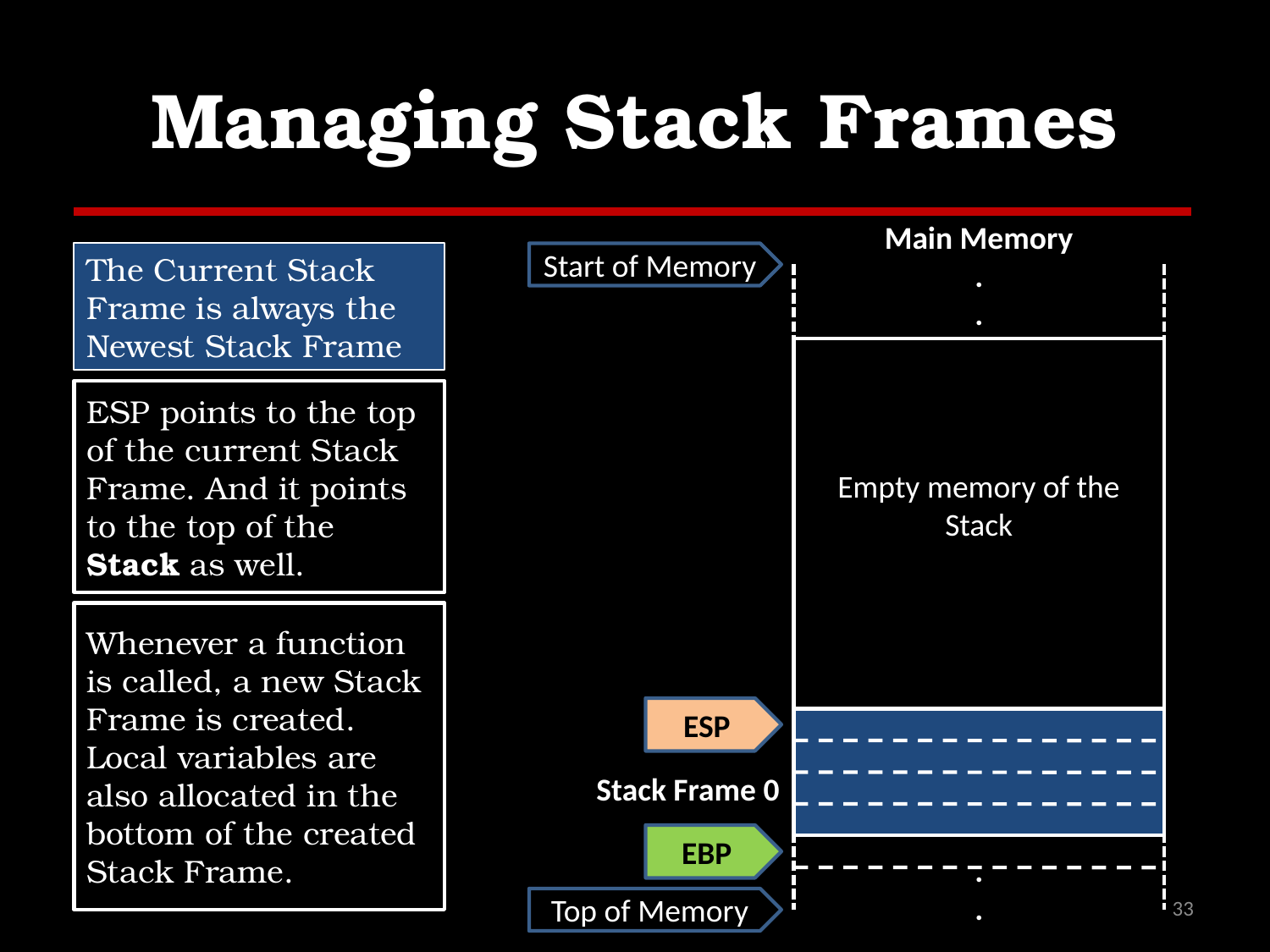

# Managing Stack Frames
Main Memory
.
.

The Current Stack Frame is always the Newest Stack Frame

Start of Memory
Empty memory of the Stack

ESP points to the top of the current Stack Frame. And it points to the top of the Stack as well.
Whenever a function is called, a new Stack Frame is created. Local variables are also allocated in the bottom of the created Stack Frame.
ESP

Stack Frame 0
EBP
.
.
33
Top of Memory